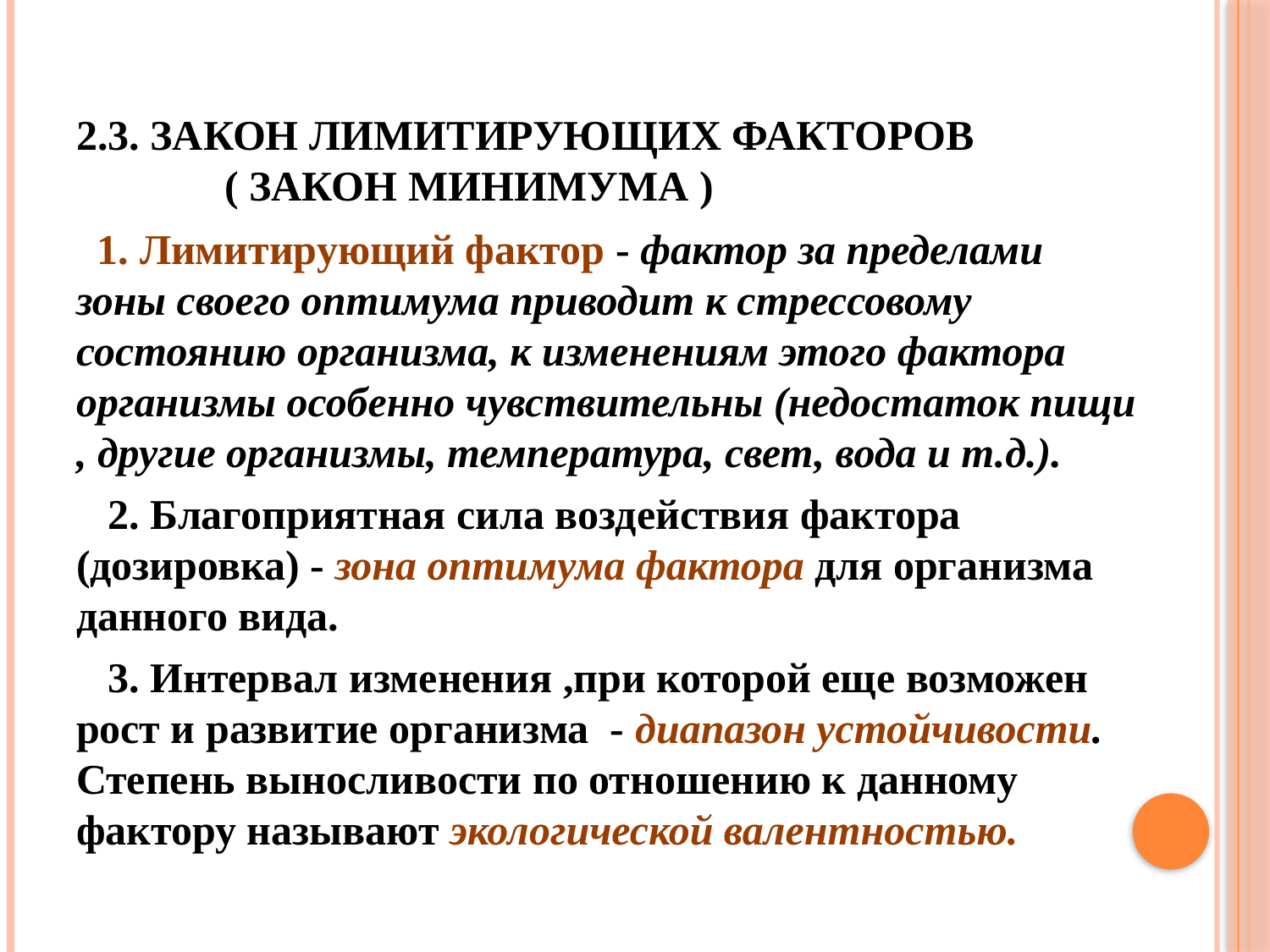

# 2.3. ЗАКОН ЛИМИТИРУЮЩИХ ФАКТОРОВ ( ЗАКОН МИНИМУМА )
  1. Лимитирующий фактор - фактор за пределами зоны своего оптимума приводит к стрессовому состоянию организма, к изменениям этого фактора организмы особенно чувствительны (недостаток пищи , другие организмы, температура, свет, вода и т.д.).
   2. Благоприятная сила воздействия фактора (дозировка) - зона оптимума фактора для организма данного вида.
   3. Интервал изменения ,при которой еще возможен рост и развитие организма  - диапазон устойчивости. Степень выносливости по отношению к данному  фактору называют экологической валентностью.